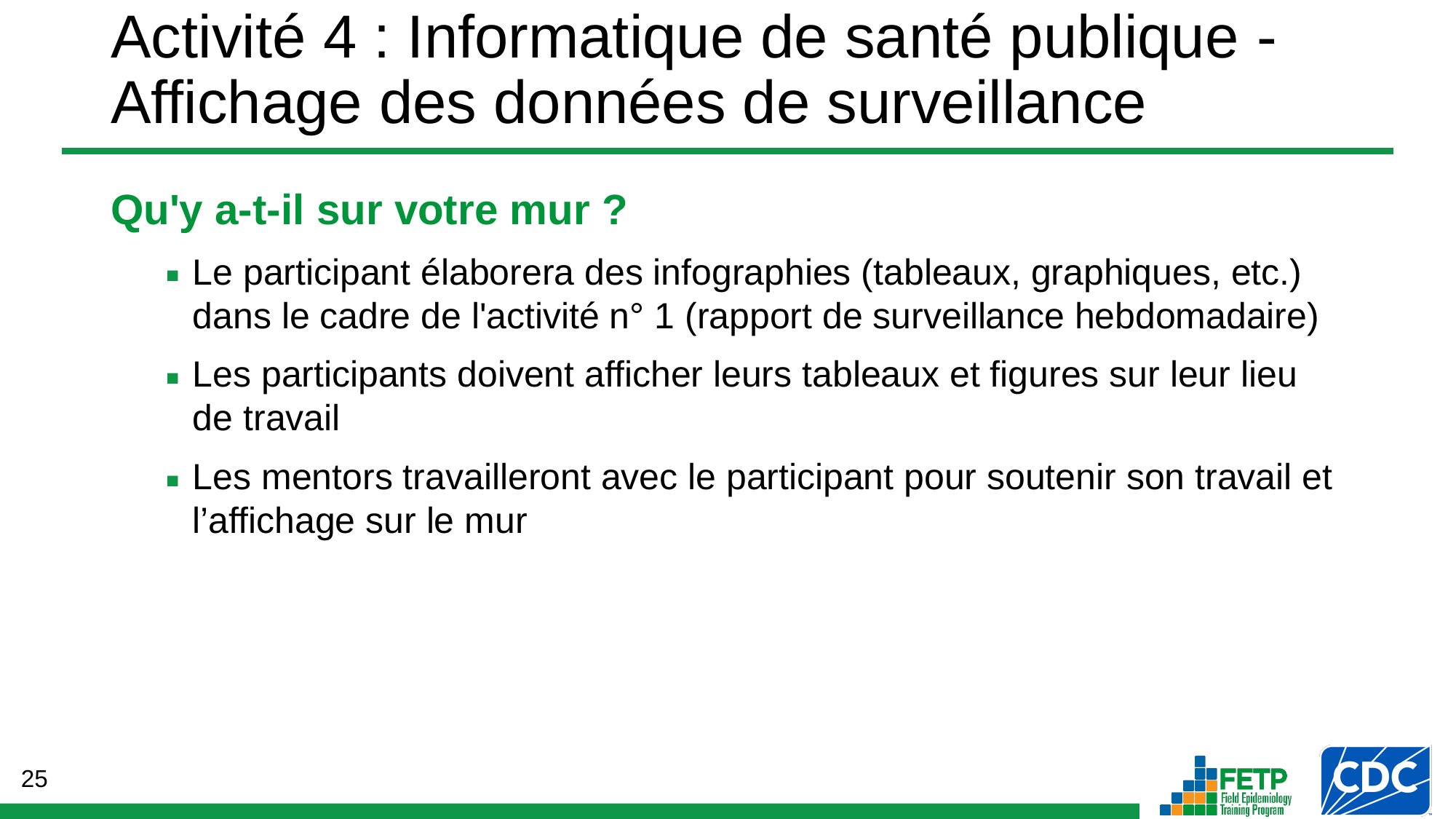

# Activité 4 : Informatique de santé publique - Affichage des données de surveillance
Qu'y a-t-il sur votre mur ?
Le participant élaborera des infographies (tableaux, graphiques, etc.) dans le cadre de l'activité n° 1 (rapport de surveillance hebdomadaire)
Les participants doivent afficher leurs tableaux et figures sur leur lieu de travail
Les mentors travailleront avec le participant pour soutenir son travail et l’affichage sur le mur